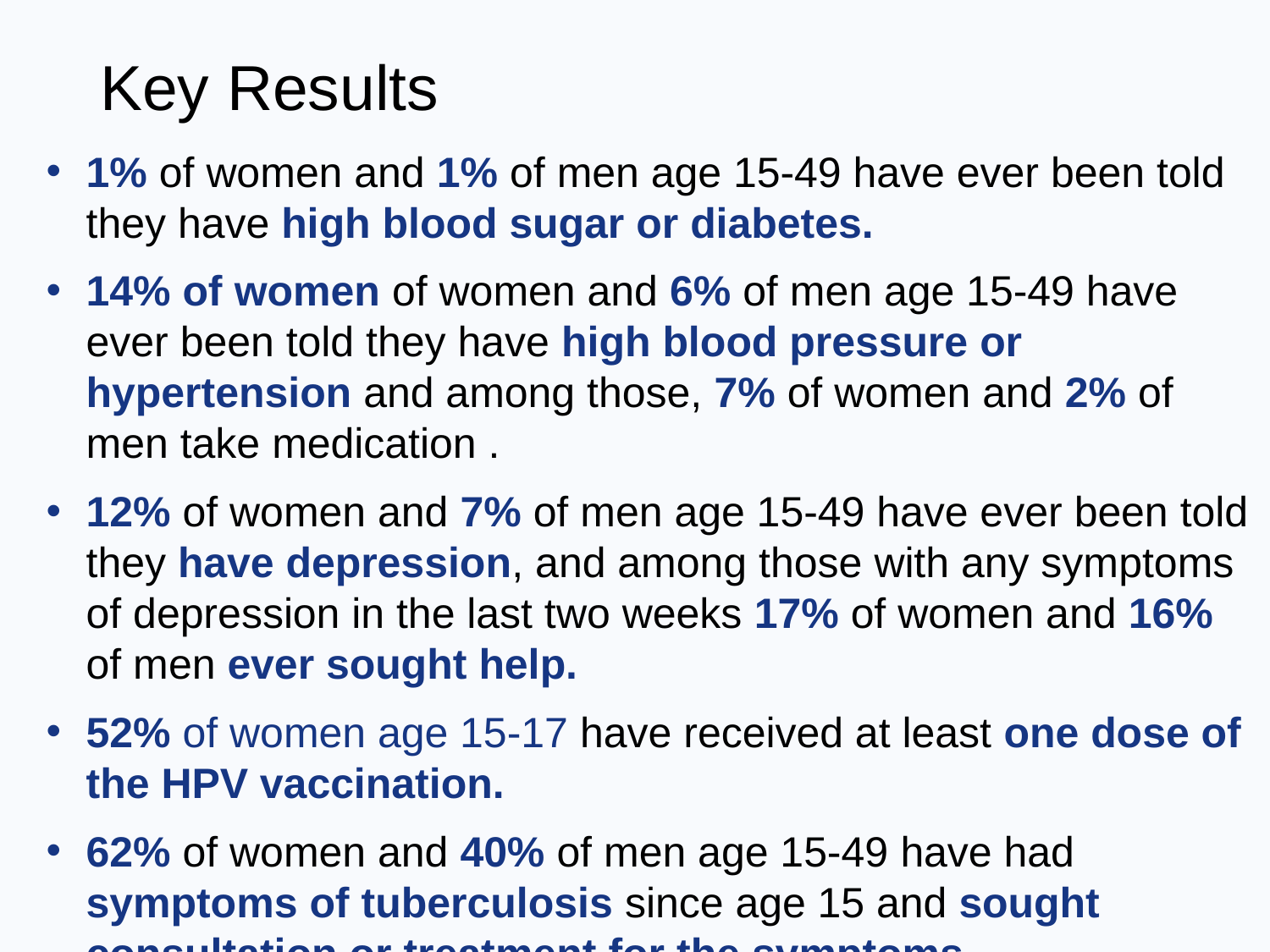

# Key Results
1% of women and 1% of men age 15-49 have ever been told they have high blood sugar or diabetes.
14% of women of women and 6% of men age 15-49 have ever been told they have high blood pressure or hypertension and among those, 7% of women and 2% of men take medication .
12% of women and 7% of men age 15-49 have ever been told they have depression, and among those with any symptoms of depression in the last two weeks 17% of women and 16% of men ever sought help.
52% of women age 15-17 have received at least one dose of the HPV vaccination.
62% of women and 40% of men age 15-49 have had symptoms of tuberculosis since age 15 and sought consultation or treatment for the symptoms.